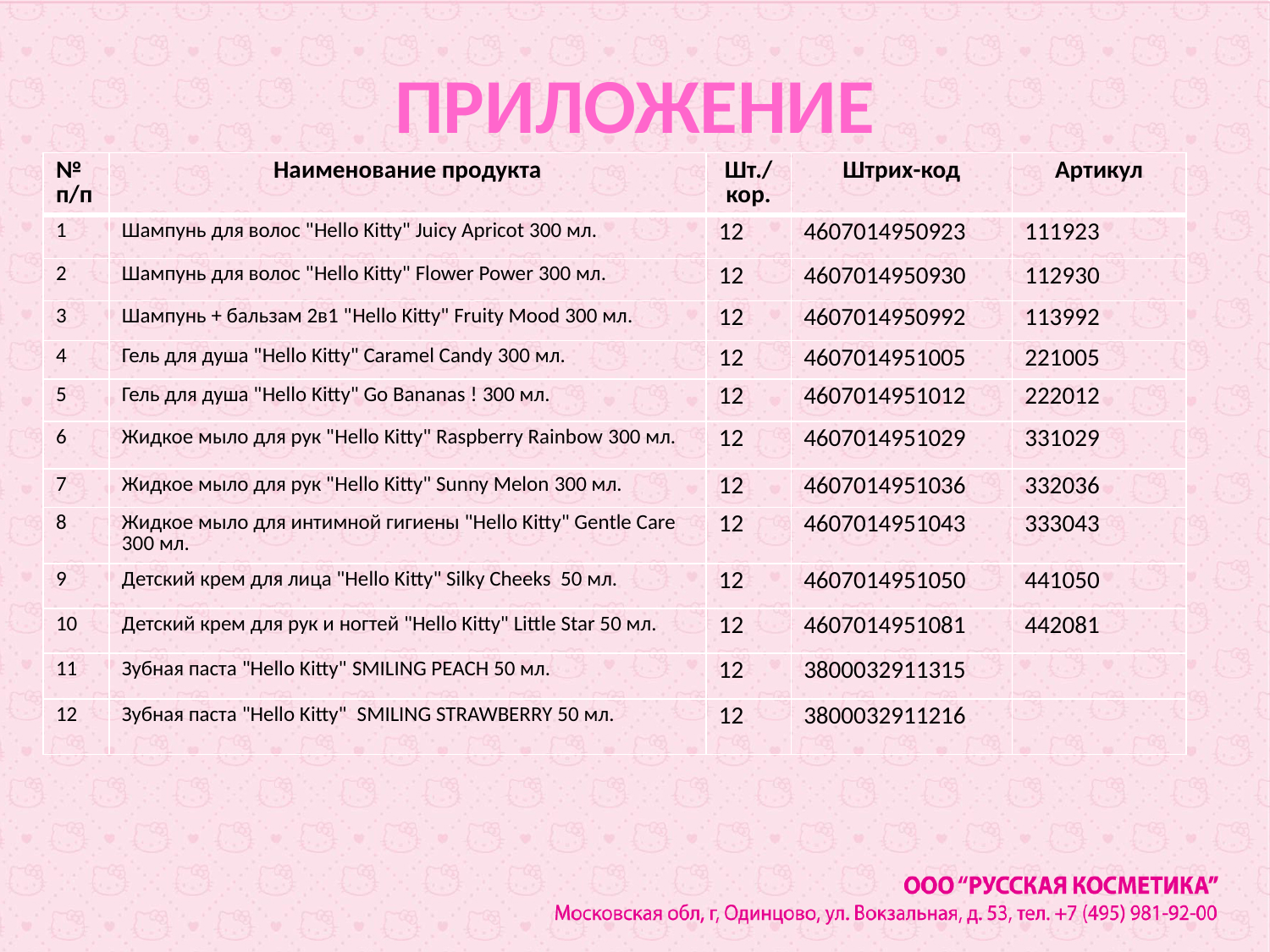

# ПРИЛОЖЕНИЕ
| № п/п | Наименование продукта | Шт./кор. | Штрих-код | Артикул |
| --- | --- | --- | --- | --- |
| 1 | Шампунь для волос "Hello Kitty" Juicy Apricot 300 мл. | 12 | 4607014950923 | 111923 |
| 2 | Шампунь для волос "Hello Kitty" Flower Power 300 мл. | 12 | 4607014950930 | 112930 |
| 3 | Шампунь + бальзам 2в1 "Hello Kitty" Fruity Mood 300 мл. | 12 | 4607014950992 | 113992 |
| 4 | Гель для душа "Hello Kitty" Caramel Candy 300 мл. | 12 | 4607014951005 | 221005 |
| 5 | Гель для душа "Hello Kitty" Go Bananas ! 300 мл. | 12 | 4607014951012 | 222012 |
| 6 | Жидкое мыло для рук "Hello Kitty" Raspberry Rainbow 300 мл. | 12 | 4607014951029 | 331029 |
| 7 | Жидкое мыло для рук "Hello Kitty" Sunny Melon 300 мл. | 12 | 4607014951036 | 332036 |
| 8 | Жидкое мыло для интимной гигиены "Hello Kitty" Gentle Care 300 мл. | 12 | 4607014951043 | 333043 |
| 9 | Детский крем для лица "Hello Kitty" Silky Cheeks 50 мл. | 12 | 4607014951050 | 441050 |
| 10 | Детский крем для рук и ногтей "Hello Kitty" Little Star 50 мл. | 12 | 4607014951081 | 442081 |
| 11 | Зубная паста "Hello Kitty" SMILING PEACH 50 мл. | 12 | 3800032911315 |  |
| 12 | Зубная паста "Hello Kitty" SMILING STRAWBERRY 50 мл. | 12 | 3800032911216 |  |